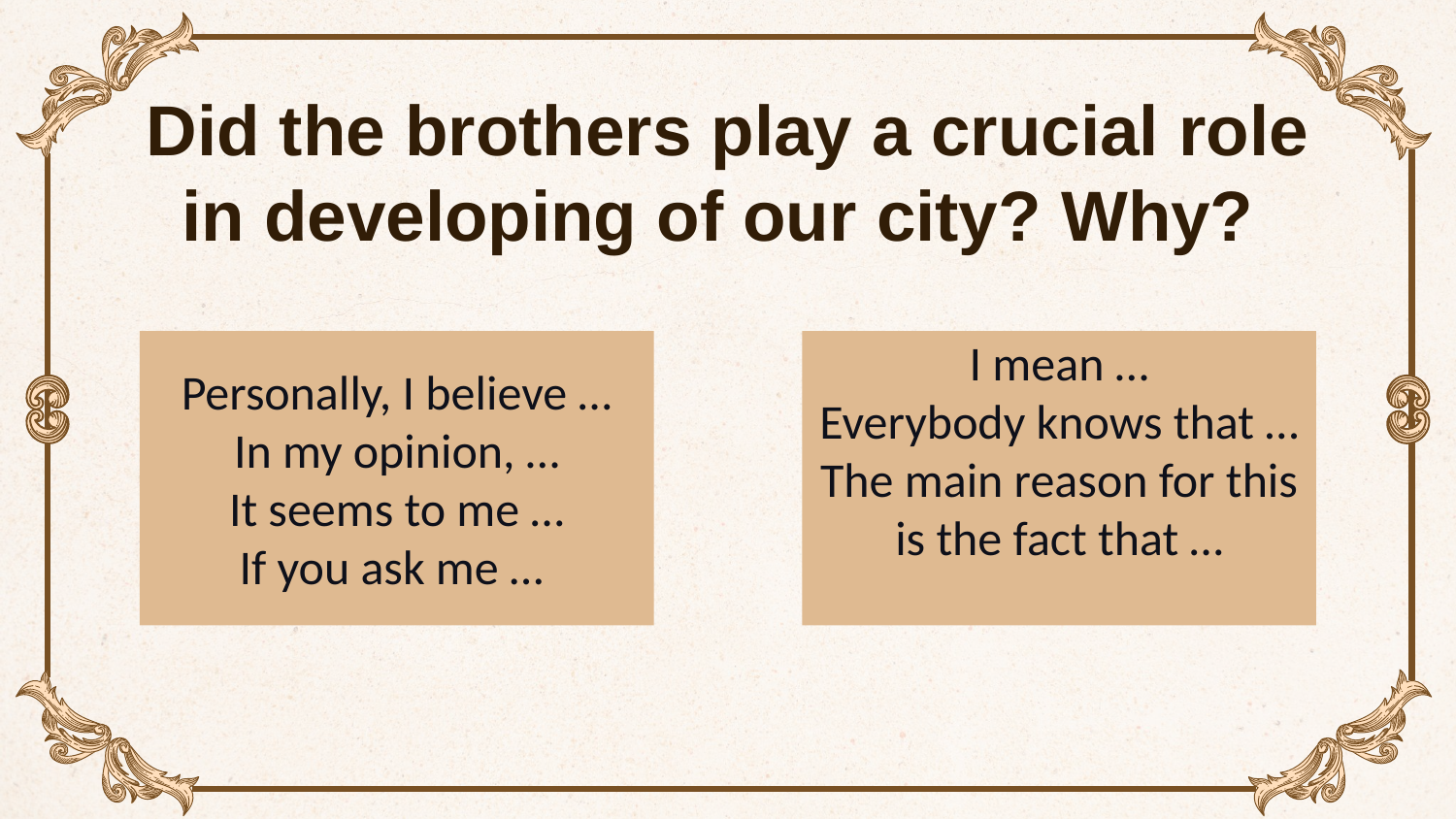

# Did the brothers play a crucial role in developing of our city? Why?
Personally, I believe …
In my opinion, …
It seems to me …
If you ask me …
I mean …
Everybody knows that …
The main reason for this is the fact that …